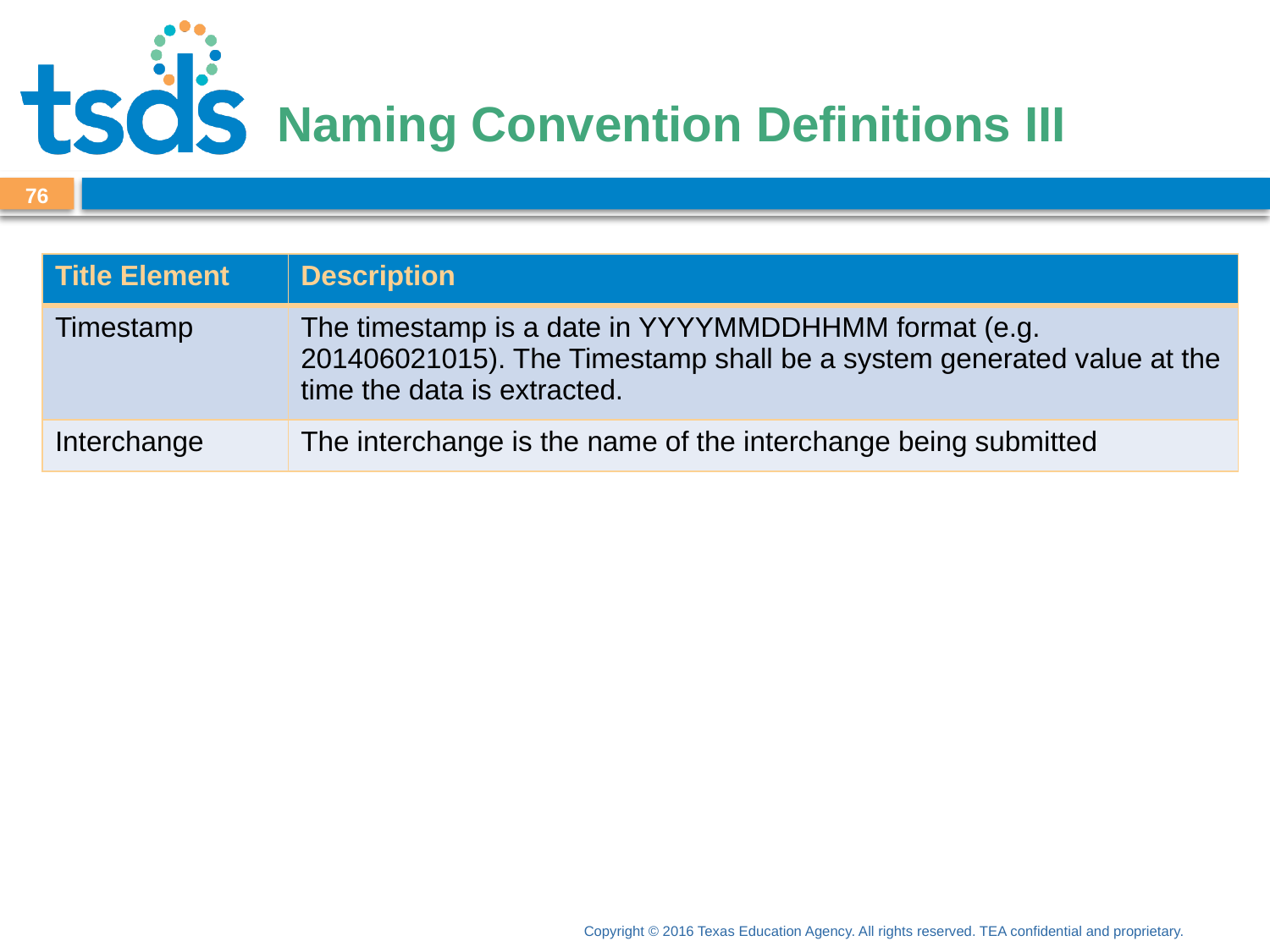

# Naming Convention Definitions III
76
| Title Element | Description |
| --- | --- |
| Timestamp | The timestamp is a date in YYYYMMDDHHMM format (e.g. 201406021015). The Timestamp shall be a system generated value at the time the data is extracted. |
| Interchange | The interchange is the name of the interchange being submitted |